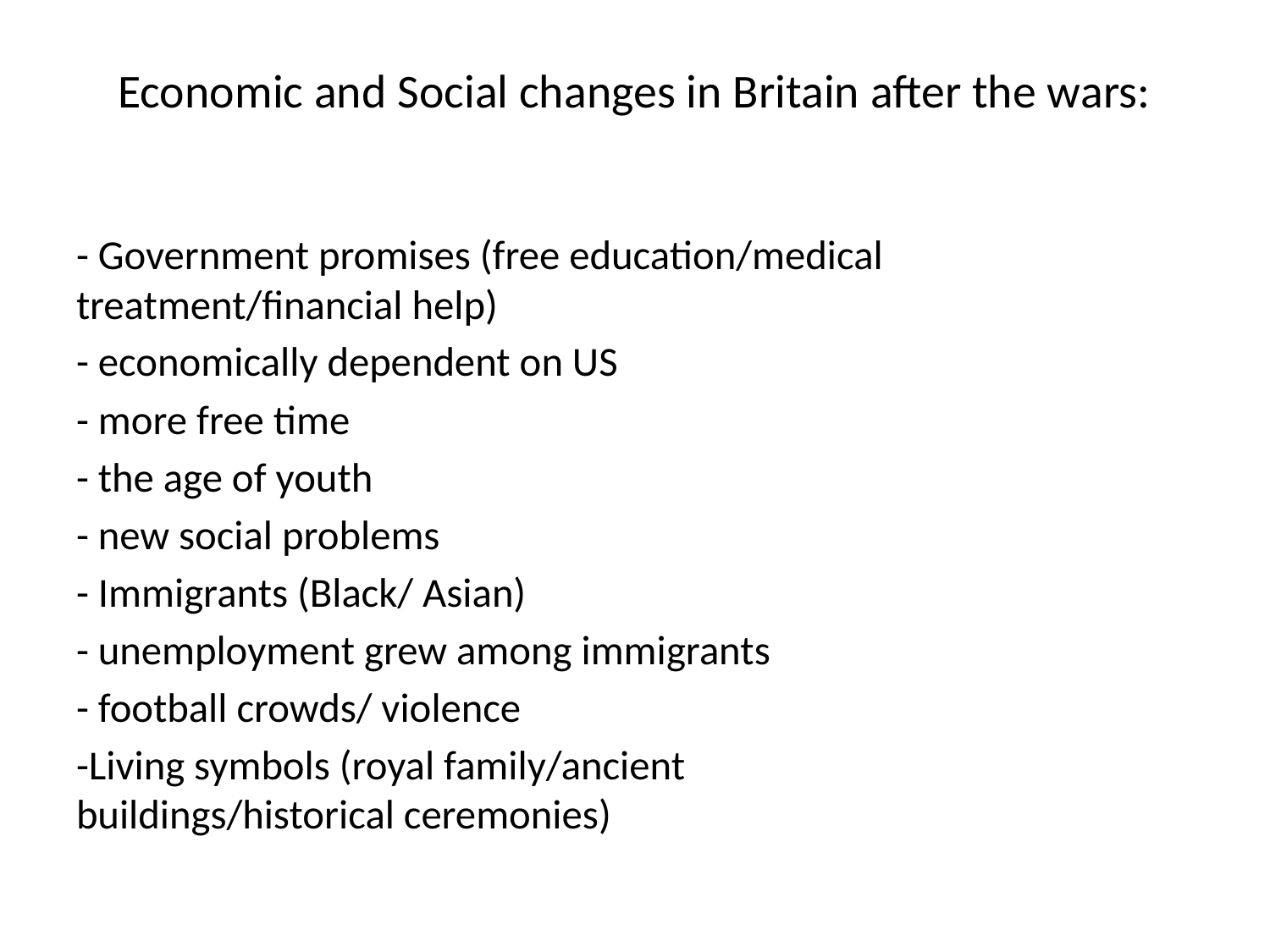

# Economic and Social changes in Britain after the wars:
- Government promises (free education/medical 	 	   treatment/financial help)
- economically dependent on US
- more free time
- the age of youth
- new social problems
- Immigrants (Black/ Asian)
- unemployment grew among immigrants
- football crowds/ violence
-Living symbols (royal family/ancient 		  	     	buildings/historical ceremonies)